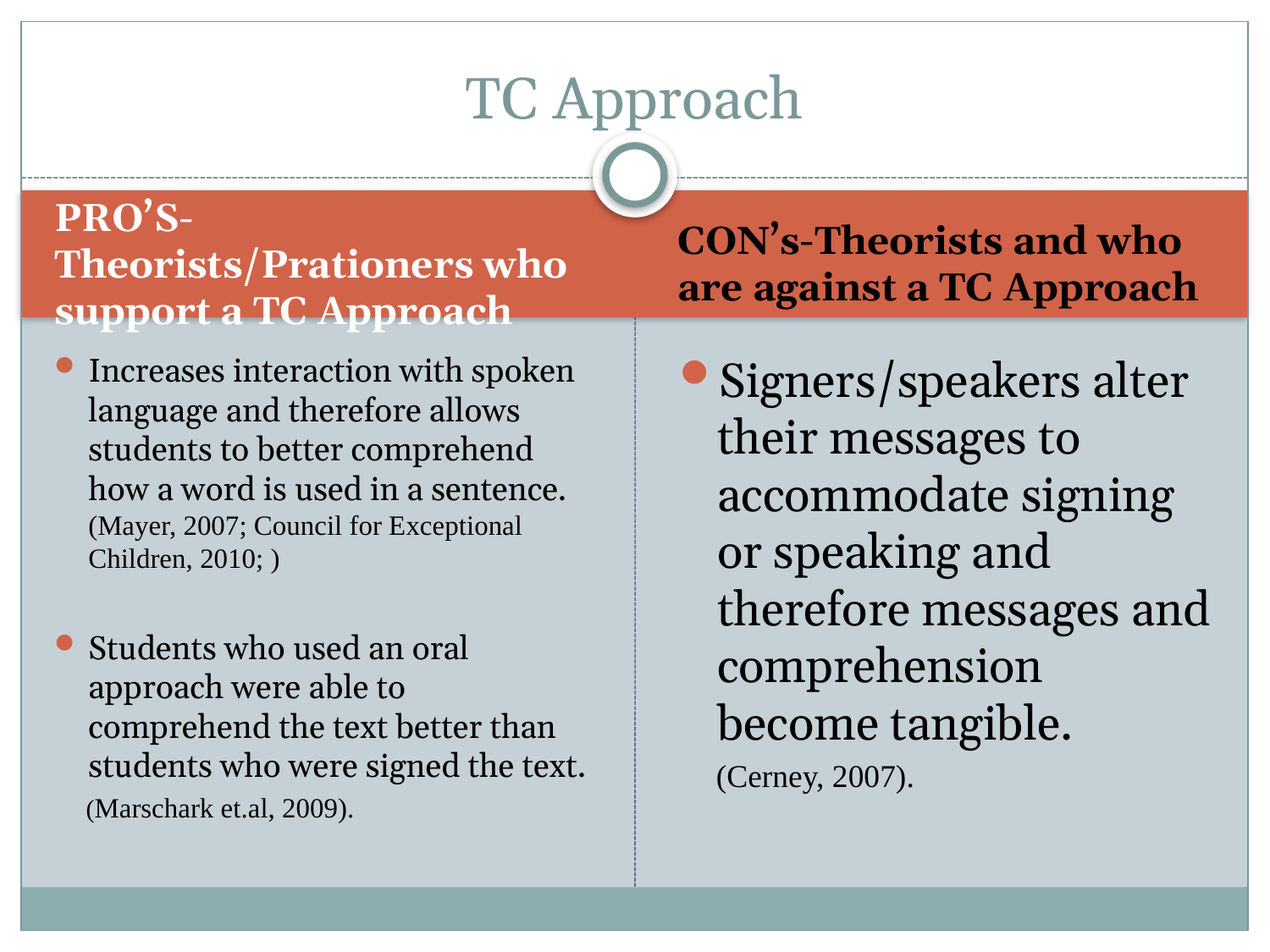

# TC Approach
PRO’S- Theorists/Prationers who support a TC Approach
CON’s-Theorists and who are against a TC Approach
Increases interaction with spoken language and therefore allows students to better comprehend how a word is used in a sentence. (Mayer, 2007; Council for Exceptional Children, 2010; )

Students who used an oral approach were able to comprehend the text better than students who were signed the text.
     (Marschark et.al, 2009).
Signers/speakers alter their messages to accommodate signing or speaking and therefore messages and comprehension become tangible.
      (Cerney, 2007).